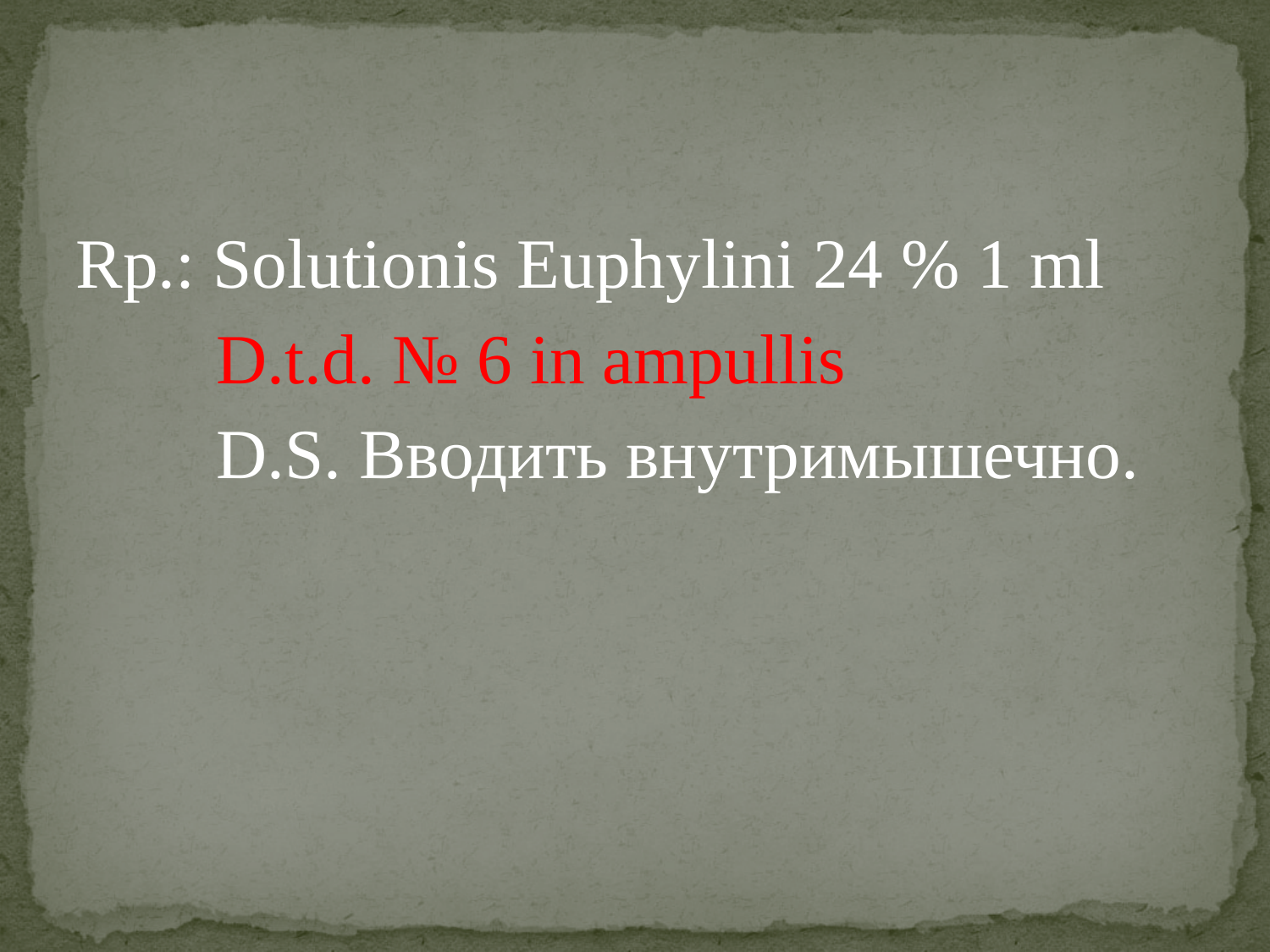

Rp.: Solutionis Euphylini 24 % 1 ml
        D.t.d. № 6 in ampullis
        D.S. Вводить внутримышечно.